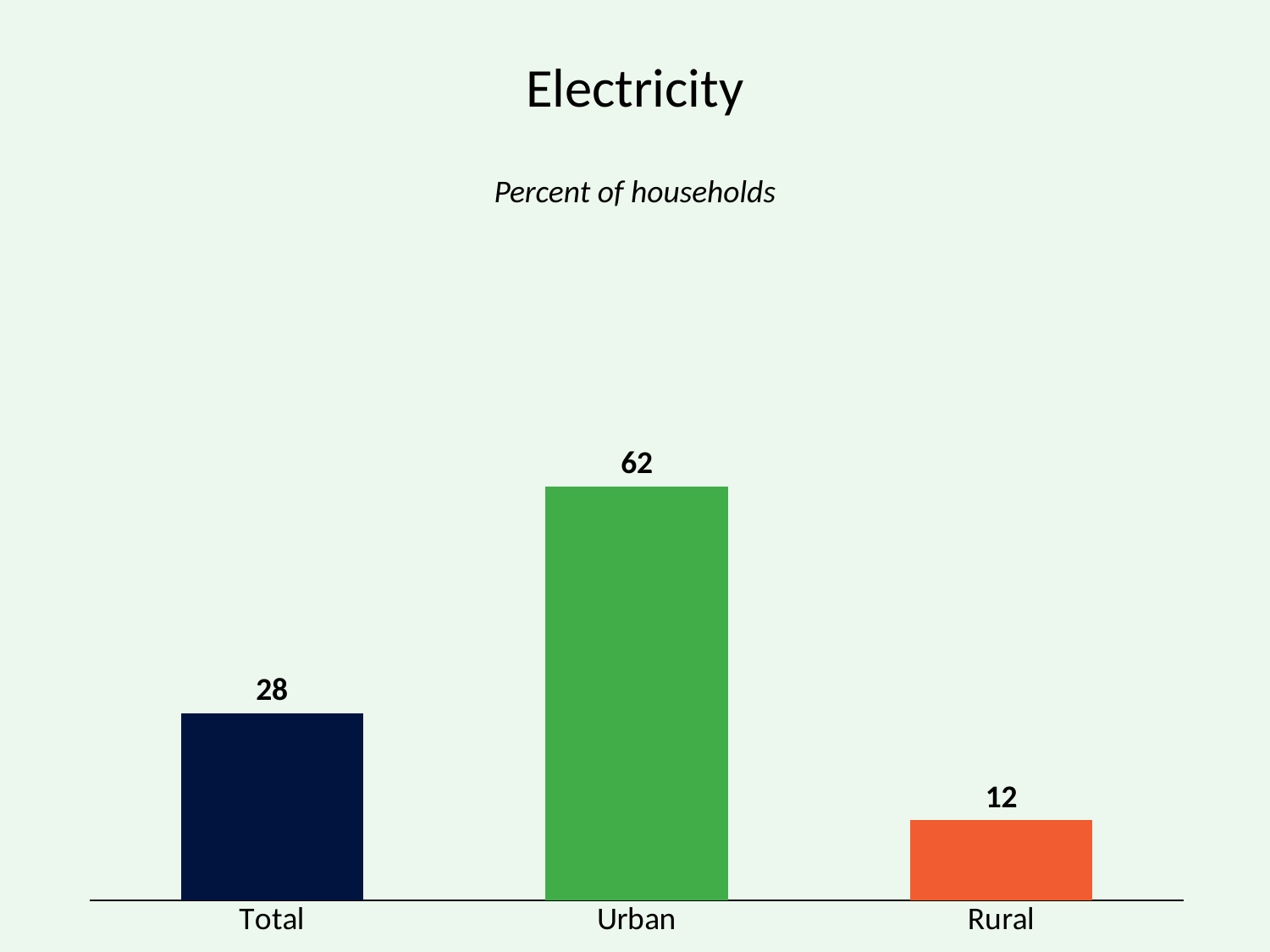

# Electricity
Percent of households

### Chart

| Category | Improved |
|---|---|
| Total | 28.0 |
| Urban | 62.0 |
| Rural | 12.0 |